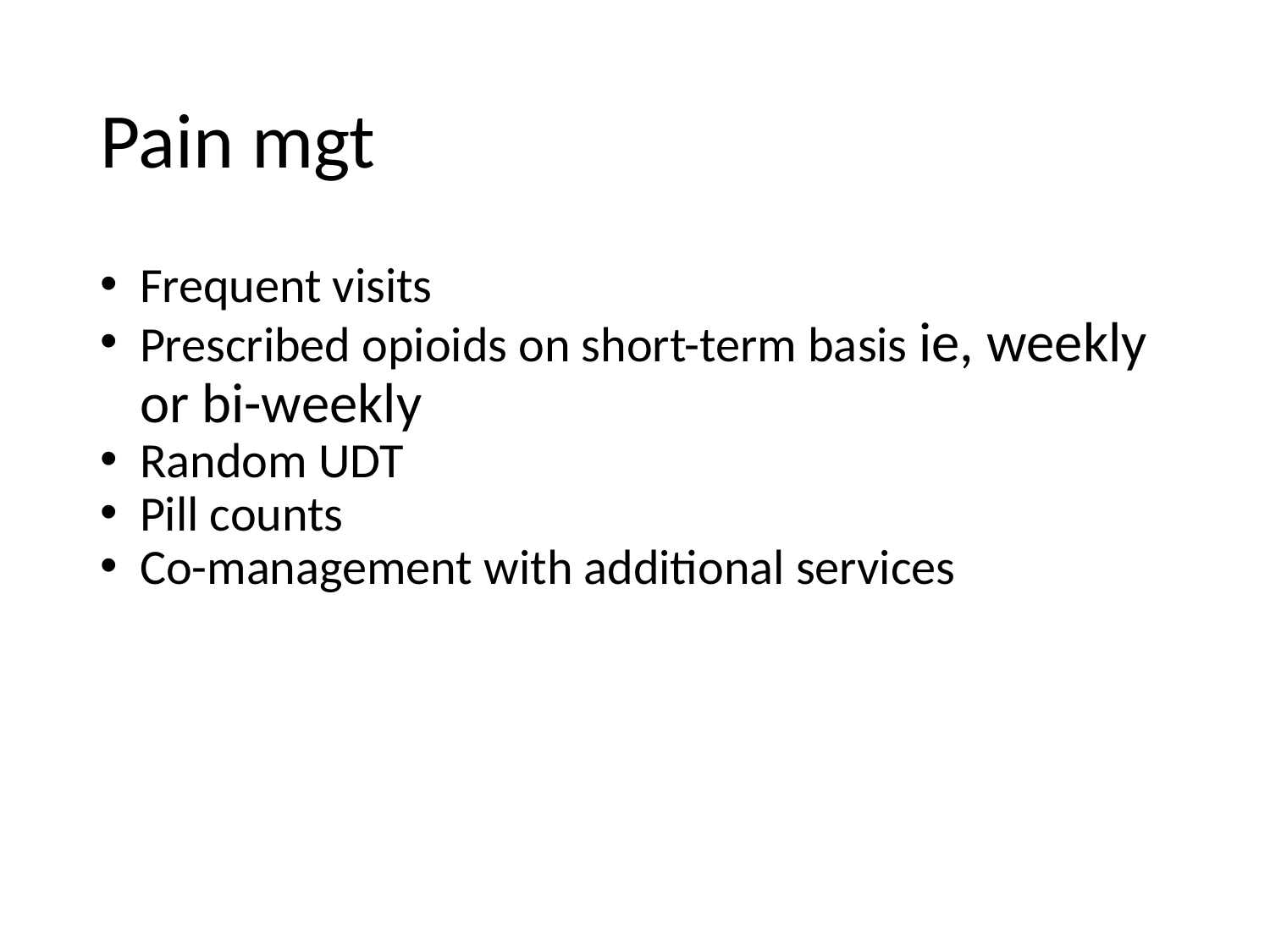

# Pain mgt
Frequent visits
Prescribed opioids on short-term basis ie, weekly or bi-weekly
Random UDT
Pill counts
Co-management with additional services